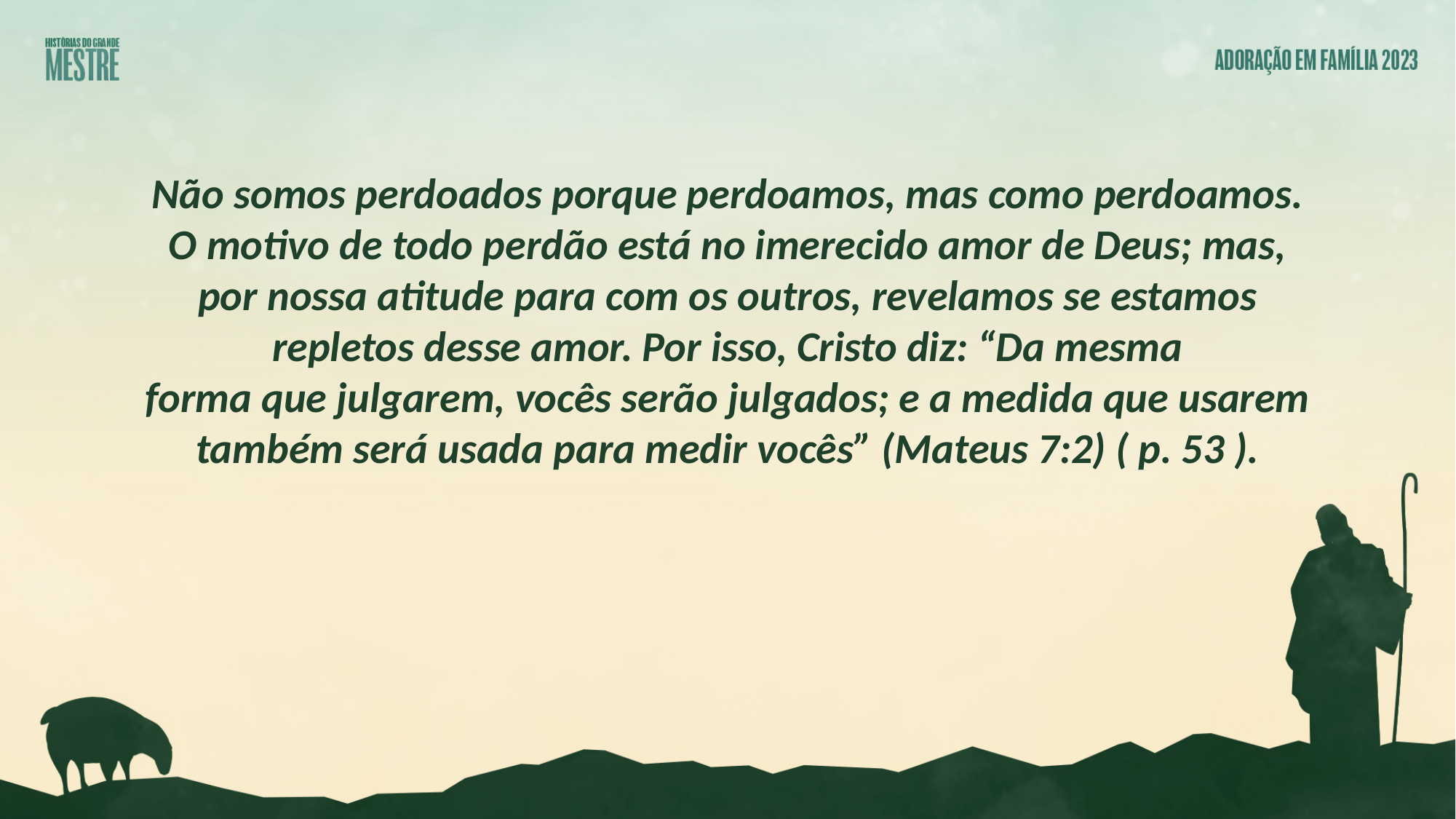

Não somos perdoados porque perdoamos, mas como perdoamos. O motivo de todo perdão está no imerecido amor de Deus; mas, por nossa atitude para com os outros, revelamos se estamos repletos desse amor. Por isso, Cristo diz: “Da mesma
forma que julgarem, vocês serão julgados; e a medida que usarem também será usada para medir vocês” (Mateus 7:2) ( p. 53 ).